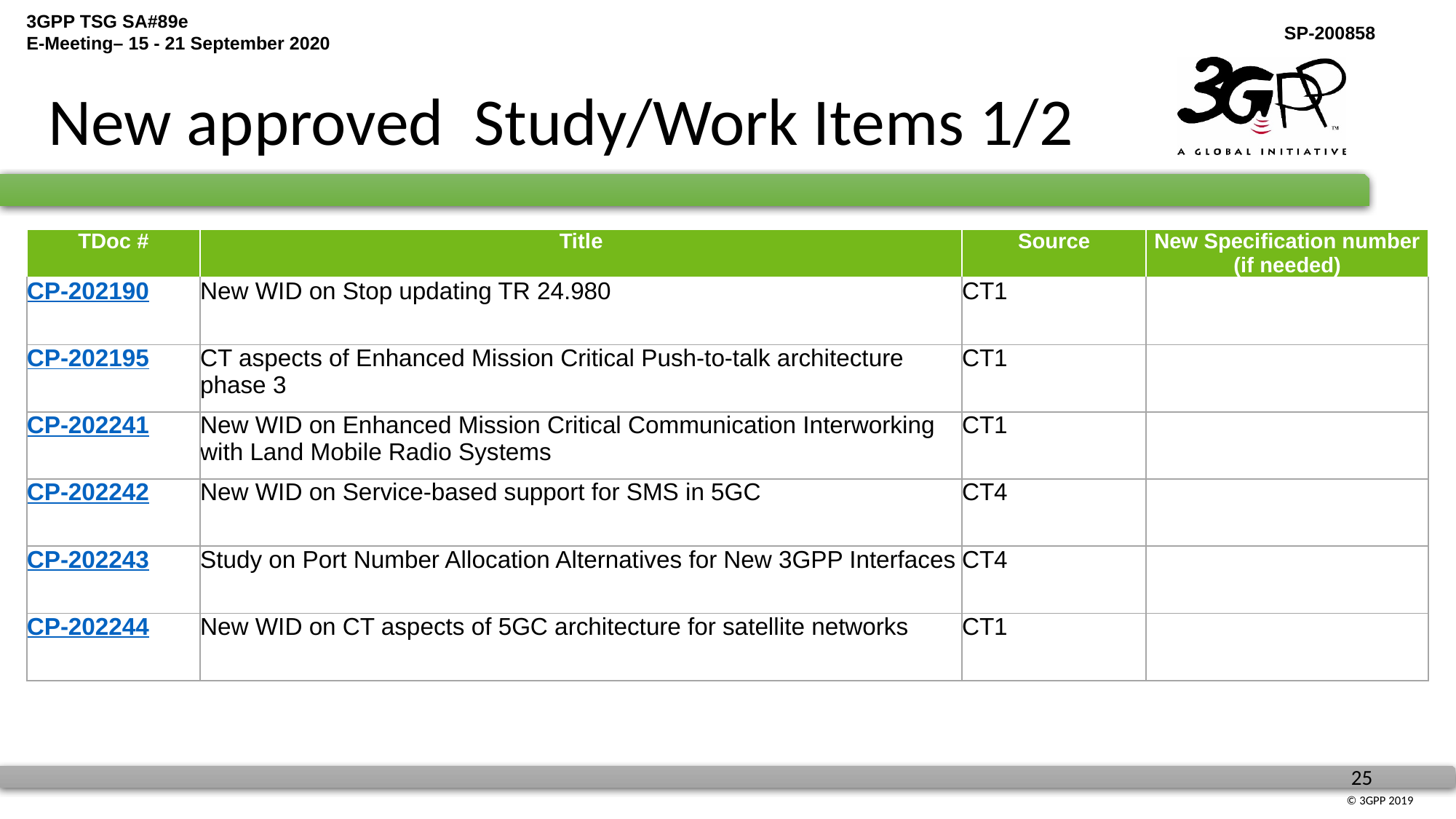

# New approved  Study/Work Items 1/2
| TDoc # | Title | Source | New Specification number (if needed) |
| --- | --- | --- | --- |
| CP-202190 | New WID on Stop updating TR 24.980 | CT1 |  |
| CP-202195 | CT aspects of Enhanced Mission Critical Push-to-talk architecture phase 3 | CT1 |  |
| CP-202241 | New WID on Enhanced Mission Critical Communication Interworking with Land Mobile Radio Systems | CT1 |  |
| CP-202242 | New WID on Service-based support for SMS in 5GC | CT4 |  |
| CP-202243 | Study on Port Number Allocation Alternatives for New 3GPP Interfaces | CT4 |  |
| CP-202244 | New WID on CT aspects of 5GC architecture for satellite networks | CT1 |  |